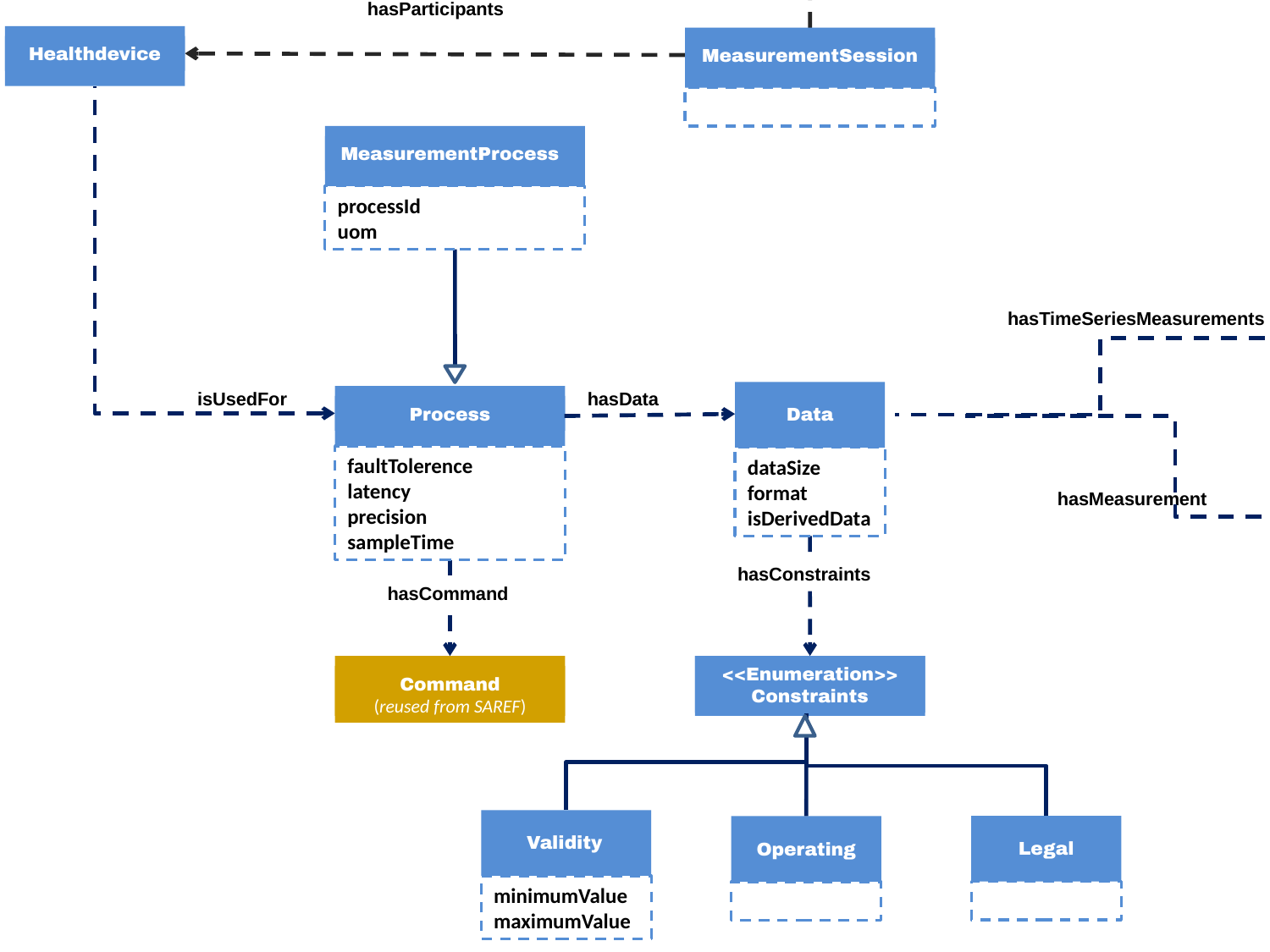

Actor
hasParticipants
hasParticipants

Healthdevice

MeasurementSession

MeasurementProcess
processId
uom
hasTimeSeriesMeasurements
isMeasuredIn

TimeSeriesMeasurements

isUsedFor
hasData

Process
Data
faultTolerence
latency
precision
sampleTime
dataSize
format
isDerivedData

Measurement
(reused from SAREF)

UnitOfMeasure
(reused from SAREF)
hasMeasurement
isMeasuredIn
hasConstraints
hasCommand

Command
(reused from SAREF)

<<Enumeration>>
Constraints

Validity
Legal
Operating
minimumValue
maximumValue